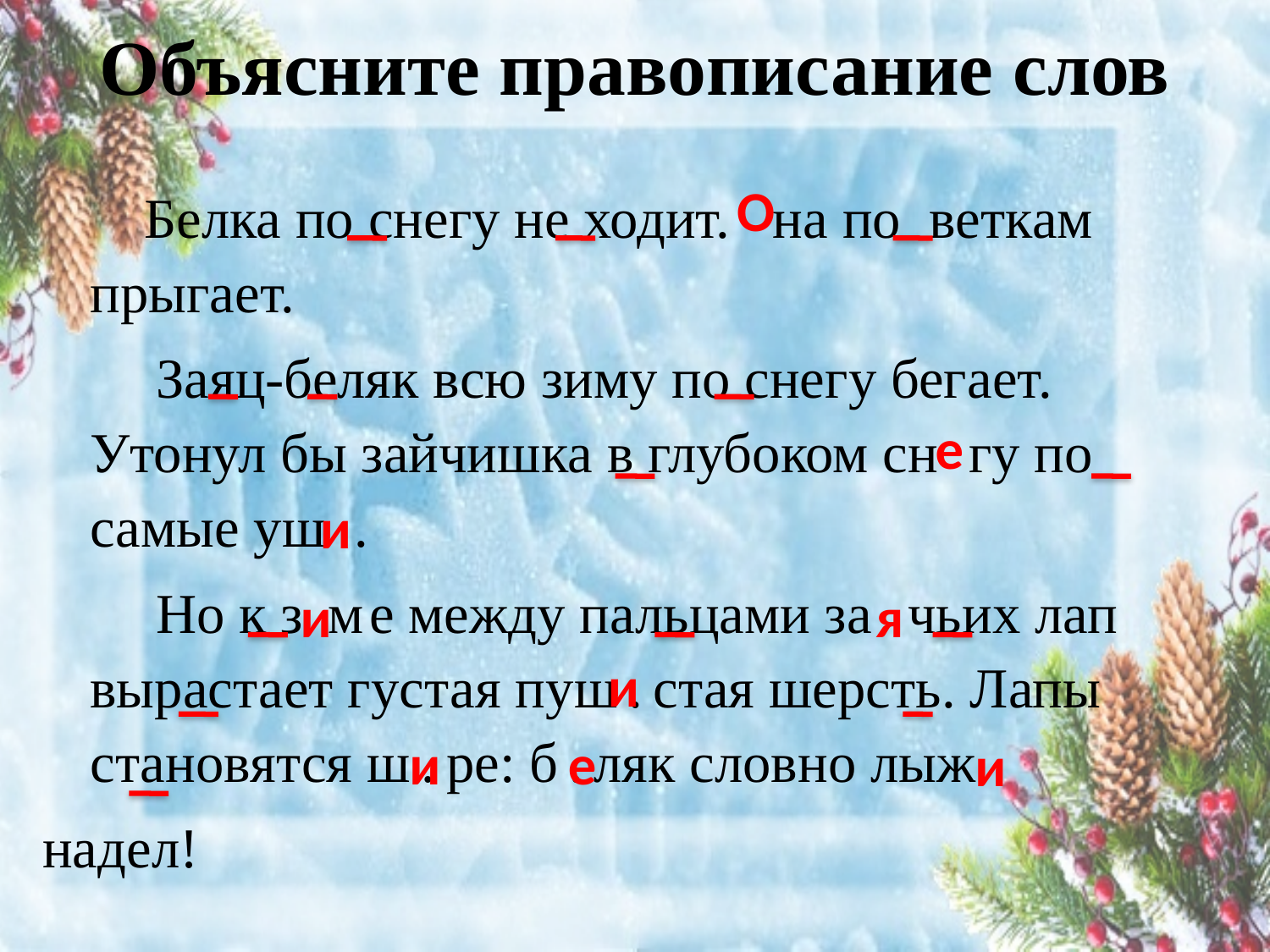

# Объясните правописание слов
        Белка по снегу не ходит.   на по  веткам прыгает.
        Заяц-беляк всю зиму по снегу бегает. Утонул бы зайчишка в глубоком сн гу по самые уш  .
        Но к з ме между пальцами за чьих лап вырастает густая пуш.стая шерсть. Лапы становятся ш.ре: б.ляк словно лыж
надел!

О
е
и
я
и
и
и
е
и